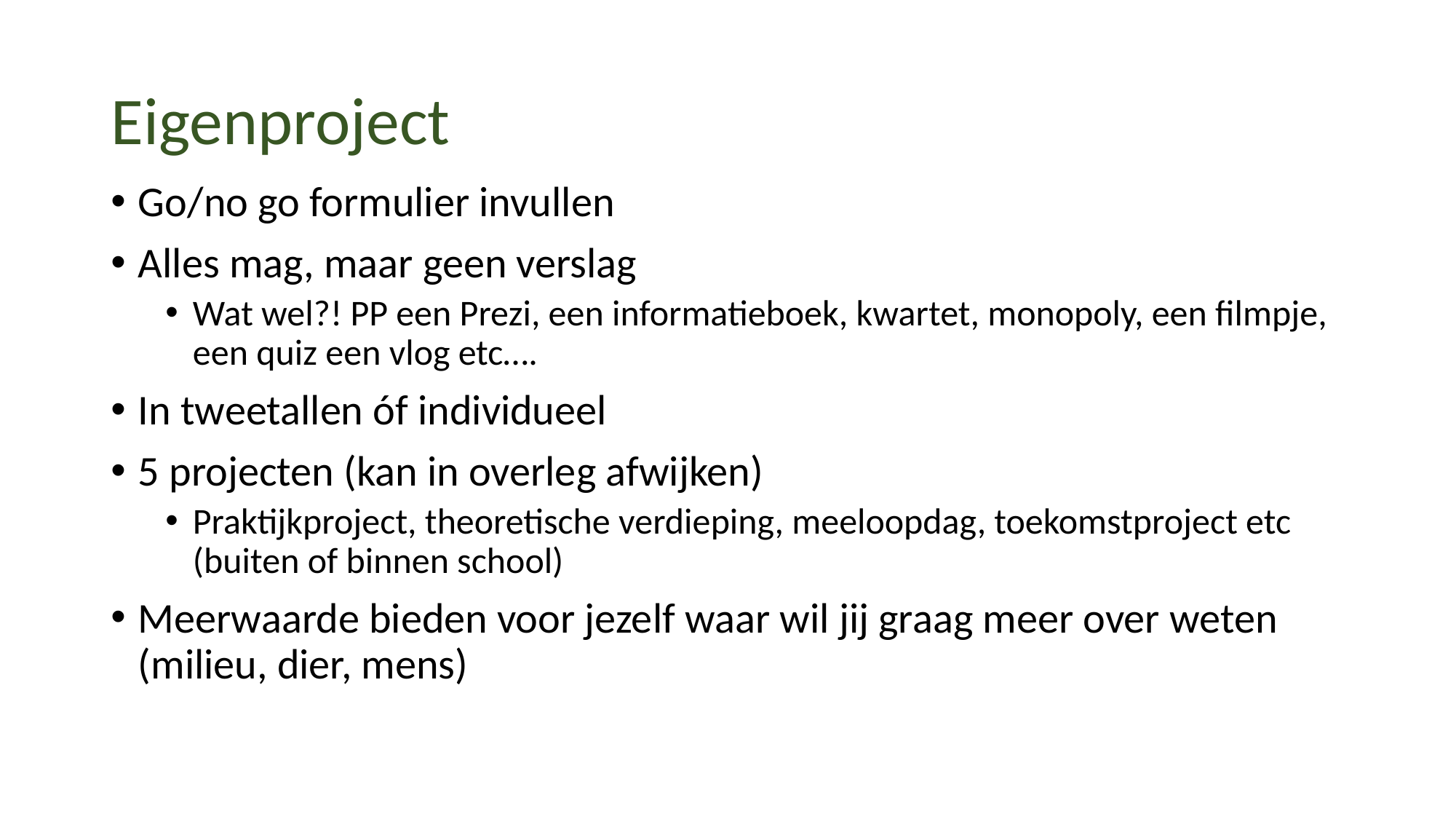

# Eigenproject
Go/no go formulier invullen
Alles mag, maar geen verslag
Wat wel?! PP een Prezi, een informatieboek, kwartet, monopoly, een filmpje, een quiz een vlog etc….
In tweetallen óf individueel
5 projecten (kan in overleg afwijken)
Praktijkproject, theoretische verdieping, meeloopdag, toekomstproject etc (buiten of binnen school)
Meerwaarde bieden voor jezelf waar wil jij graag meer over weten (milieu, dier, mens)